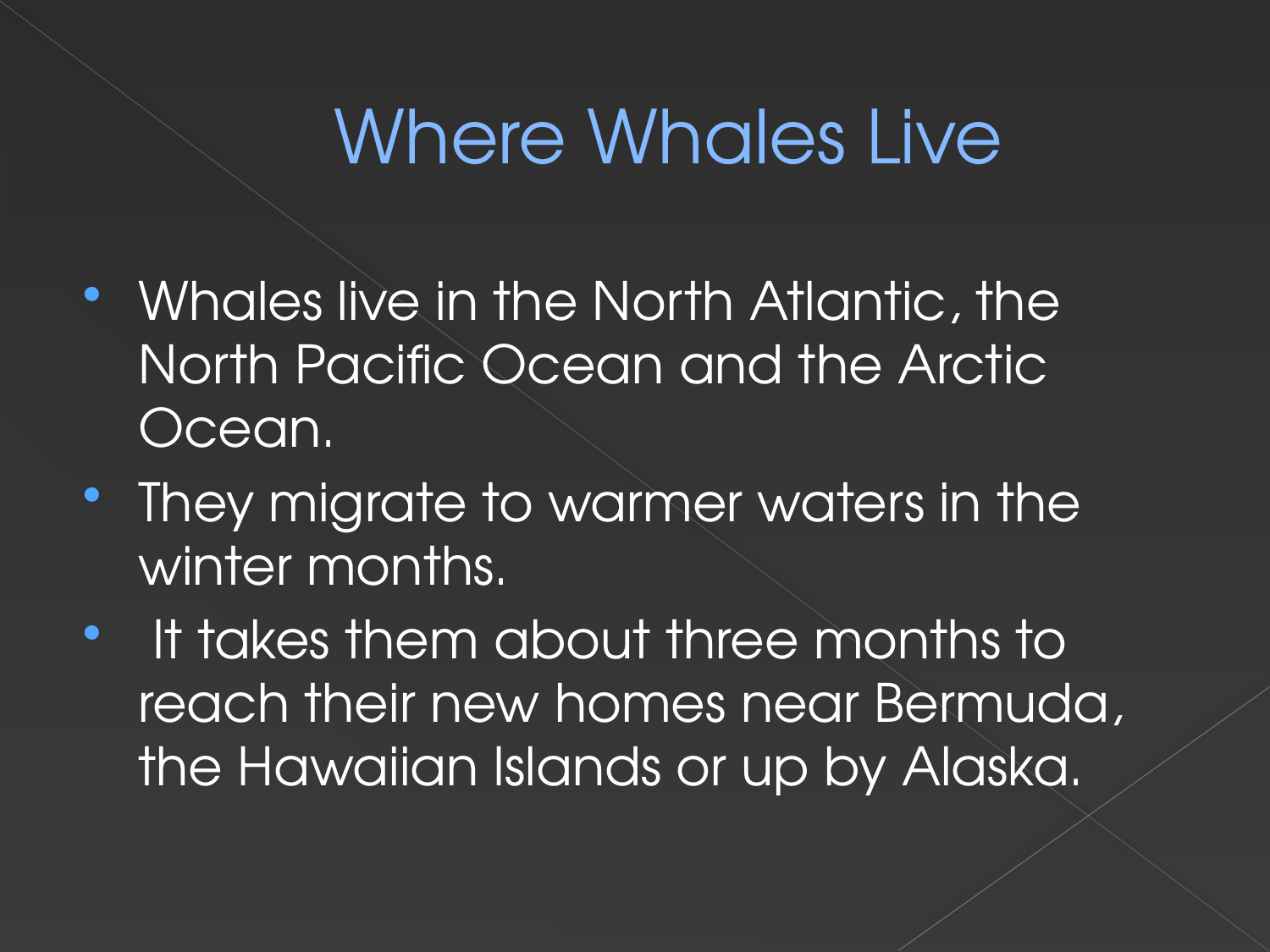

# Where Whales Live
Whales live in the North Atlantic, the North Pacific Ocean and the Arctic Ocean.
They migrate to warmer waters in the winter months.
 It takes them about three months to reach their new homes near Bermuda, the Hawaiian Islands or up by Alaska.